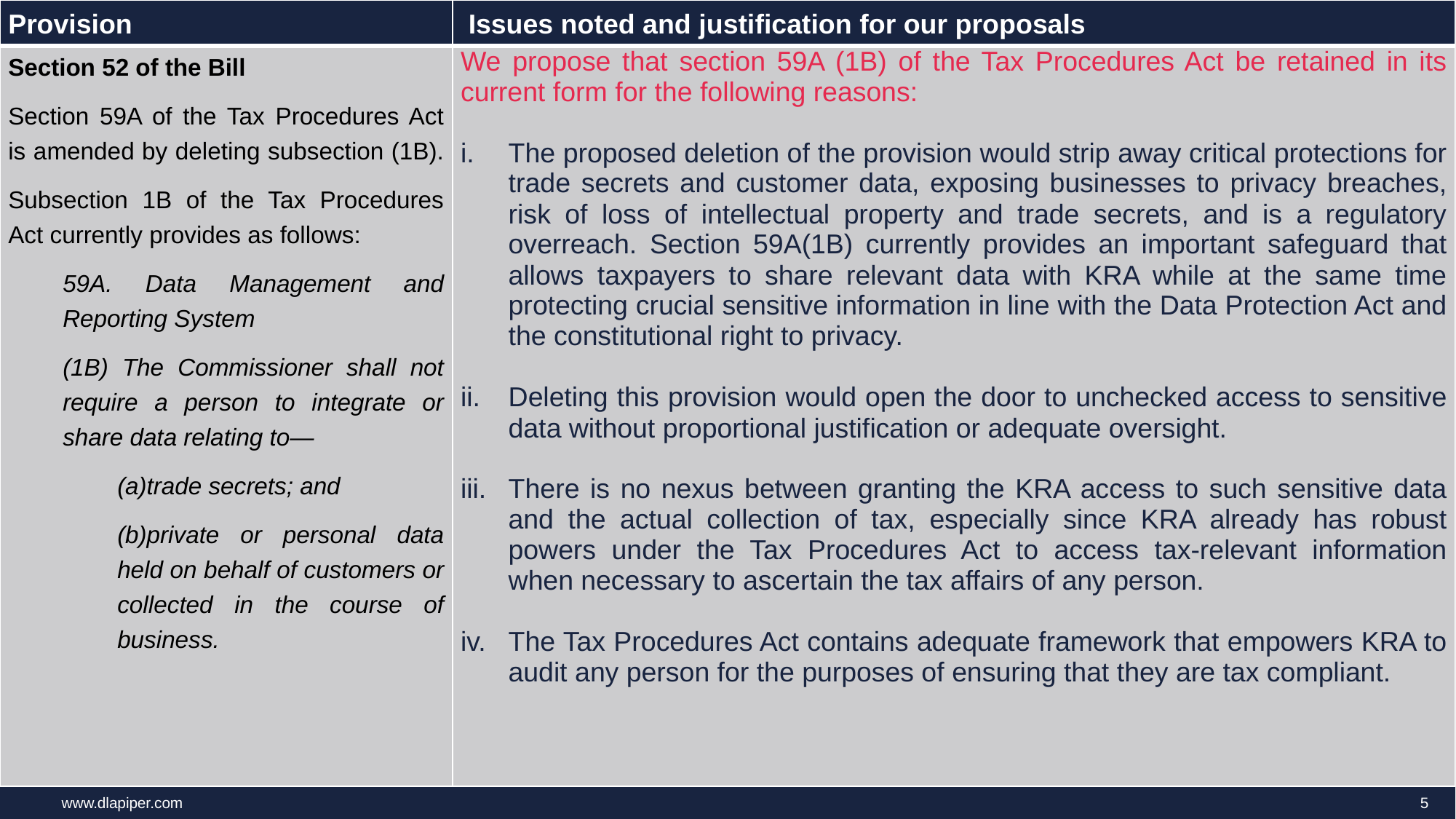

| Provision | Issues noted and justification for our proposals |
| --- | --- |
| Section 52 of the Bill Section 59A of the Tax Procedures Act is amended by deleting subsection (1B). Subsection 1B of the Tax Procedures Act currently provides as follows: 59A. Data Management and Reporting System (1B) The Commissioner shall not require a person to integrate or share data relating to— (a)trade secrets; and (b)private or personal data held on behalf of customers or collected in the course of business. | We propose that section 59A (1B) of the Tax Procedures Act be retained in its current form for the following reasons: The proposed deletion of the provision would strip away critical protections for trade secrets and customer data, exposing businesses to privacy breaches, risk of loss of intellectual property and trade secrets, and is a regulatory overreach. Section 59A(1B) currently provides an important safeguard that allows taxpayers to share relevant data with KRA while at the same time protecting crucial sensitive information in line with the Data Protection Act and the constitutional right to privacy. Deleting this provision would open the door to unchecked access to sensitive data without proportional justification or adequate oversight. There is no nexus between granting the KRA access to such sensitive data and the actual collection of tax, especially since KRA already has robust powers under the Tax Procedures Act to access tax-relevant information when necessary to ascertain the tax affairs of any person. The Tax Procedures Act contains adequate framework that empowers KRA to audit any person for the purposes of ensuring that they are tax compliant. |
5